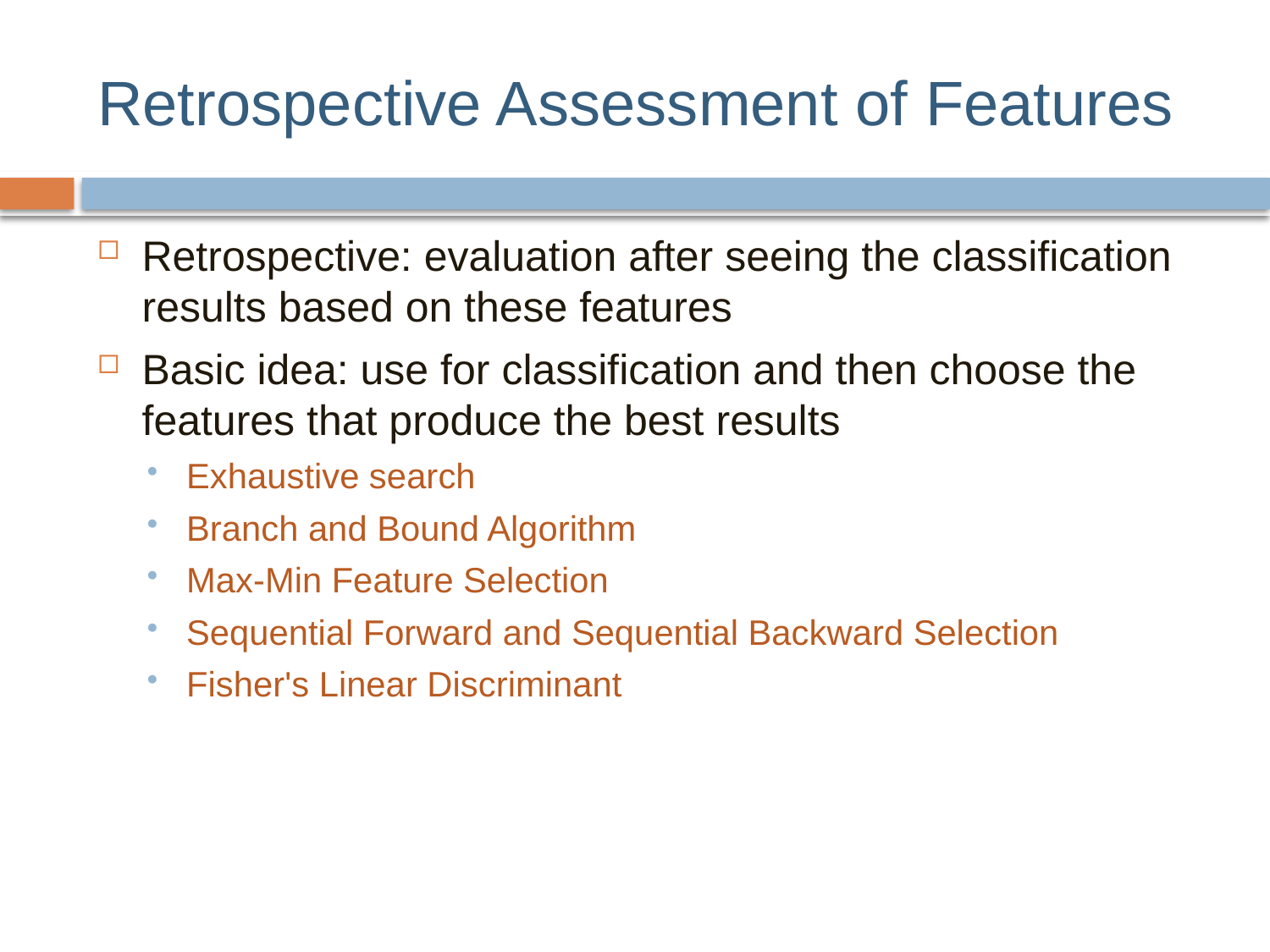

# Retrospective Assessment of Features
Retrospective: evaluation after seeing the classification results based on these features
Basic idea: use for classification and then choose the features that produce the best results
Exhaustive search
Branch and Bound Algorithm
Max-Min Feature Selection
Sequential Forward and Sequential Backward Selection
Fisher's Linear Discriminant